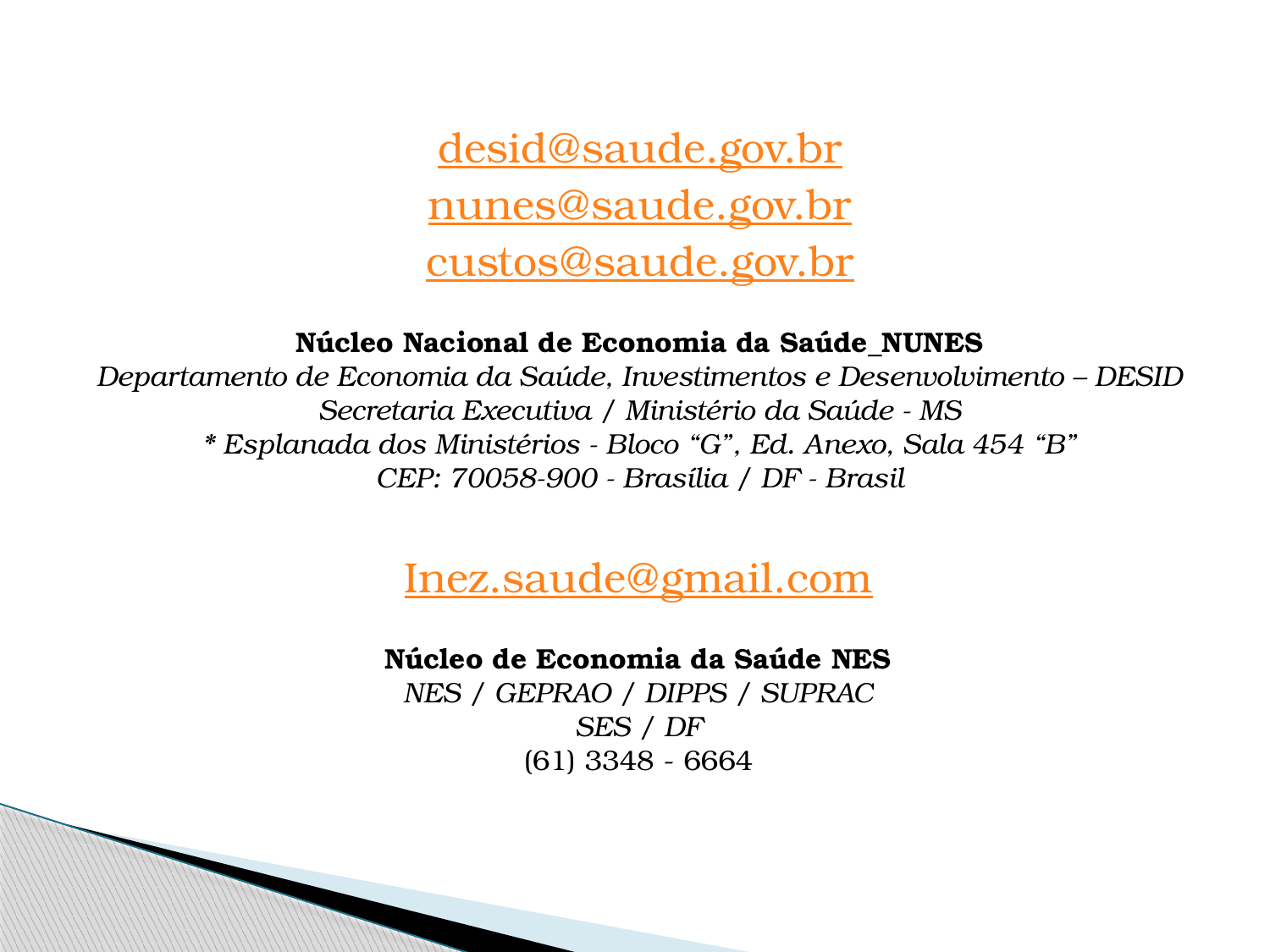

desid@saude.gov.br
nunes@saude.gov.br
custos@saude.gov.br

Núcleo Nacional de Economia da Saúde_NUNES
Departamento de Economia da Saúde, Investimentos e Desenvolvimento – DESID
Secretaria Executiva / Ministério da Saúde - MS
* Esplanada dos Ministérios - Bloco “G”, Ed. Anexo, Sala 454 “B”
CEP: 70058-900 - Brasília / DF - Brasil
Inez.saude@gmail.com

Núcleo de Economia da Saúde NES
NES / GEPRAO / DIPPS / SUPRAC
SES / DF
(61) 3348 - 6664